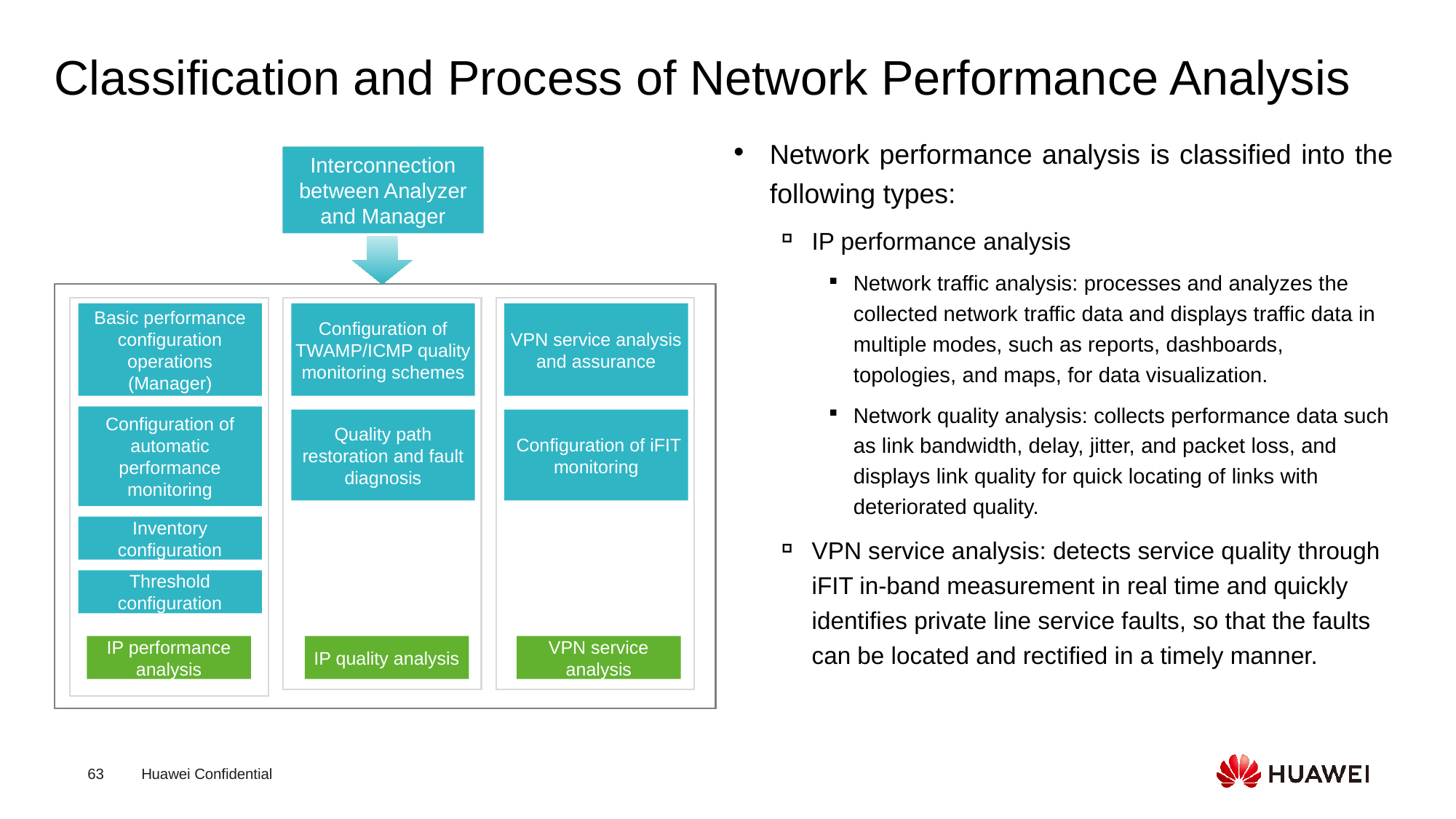

# Classification and Process of Network Performance Analysis
Network performance analysis is classified into the following types:
IP performance analysis
Network traffic analysis: processes and analyzes the collected network traffic data and displays traffic data in multiple modes, such as reports, dashboards, topologies, and maps, for data visualization.
Network quality analysis: collects performance data such as link bandwidth, delay, jitter, and packet loss, and displays link quality for quick locating of links with deteriorated quality.
VPN service analysis: detects service quality through iFIT in-band measurement in real time and quickly identifies private line service faults, so that the faults can be located and rectified in a timely manner.
Interconnection between Analyzer and Manager

Basic performance configuration operations
(Manager)
Configuration of TWAMP/ICMP quality monitoring schemes
VPN service analysis and assurance
Configuration of automatic performance monitoring
Quality path restoration and fault diagnosis
 Configuration of iFIT monitoring
Inventory configuration
Threshold configuration
IP performance analysis
IP quality analysis
VPN service analysis